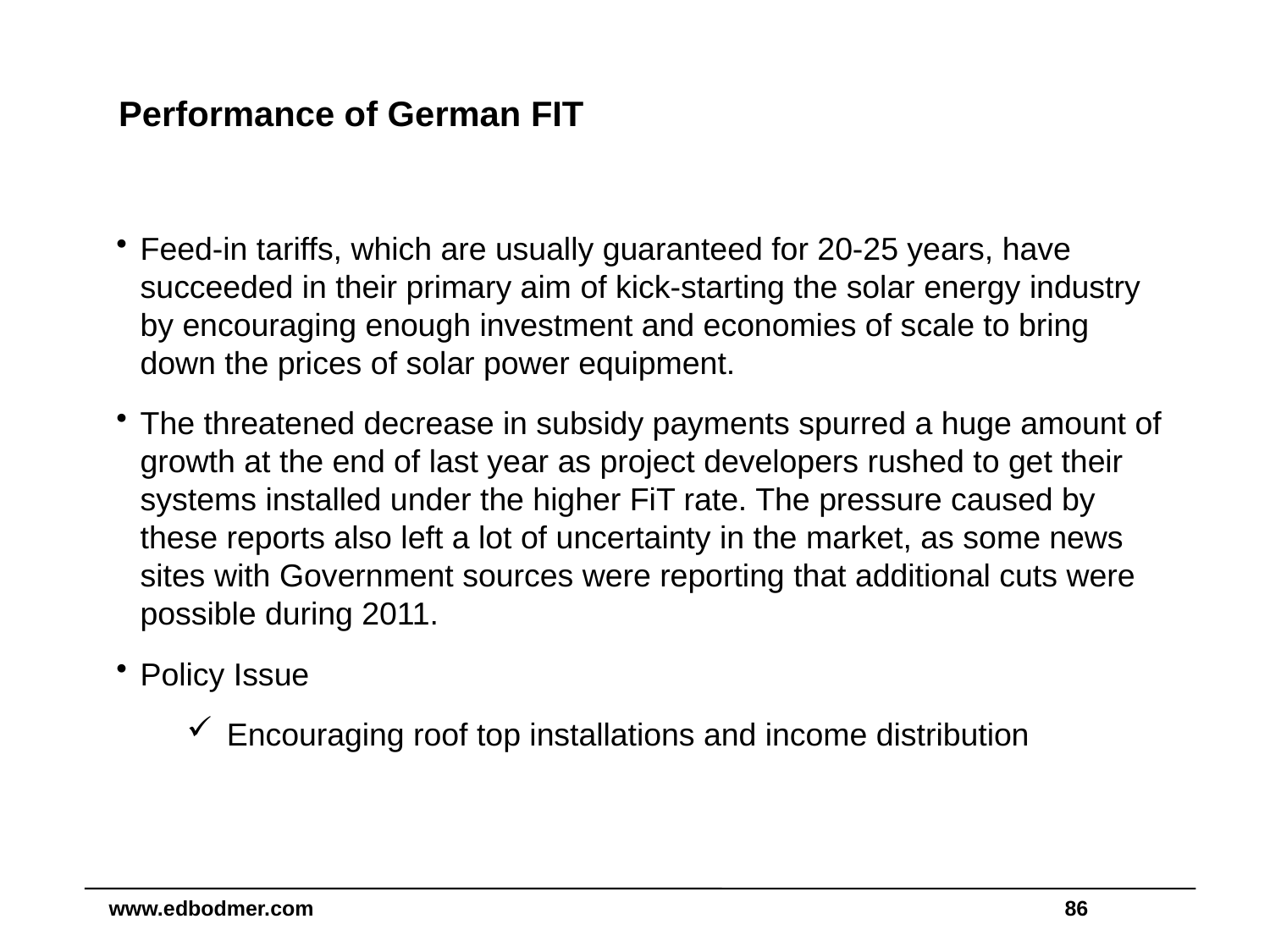

# Performance of German FIT
Feed-in tariffs, which are usually guaranteed for 20-25 years, have succeeded in their primary aim of kick-starting the solar energy industry by encouraging enough investment and economies of scale to bring down the prices of solar power equipment.
The threatened decrease in subsidy payments spurred a huge amount of growth at the end of last year as project developers rushed to get their systems installed under the higher FiT rate. The pressure caused by these reports also left a lot of uncertainty in the market, as some news sites with Government sources were reporting that additional cuts were possible during 2011.
Policy Issue
Encouraging roof top installations and income distribution